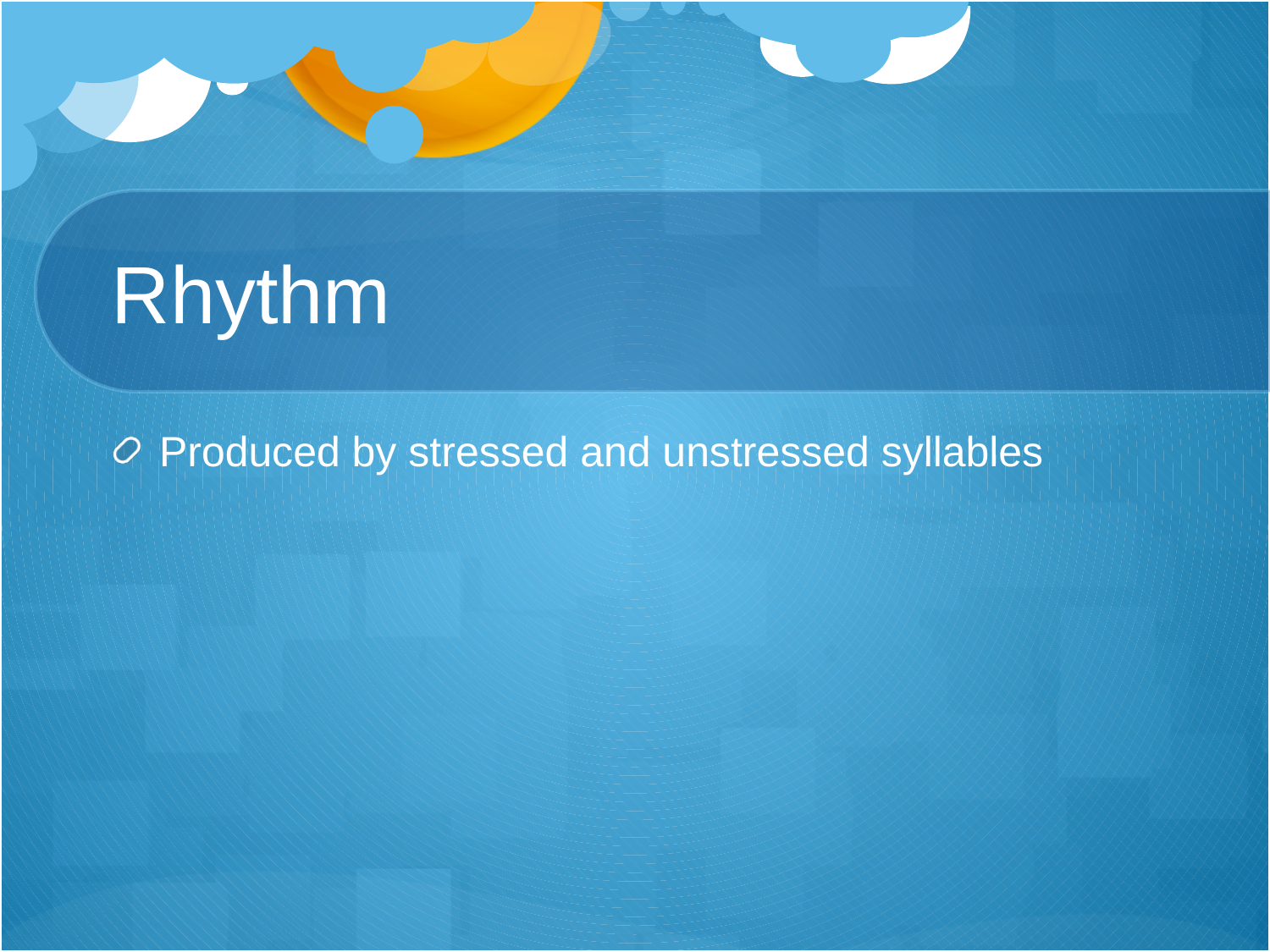

# Rhythm
Produced by stressed and unstressed syllables